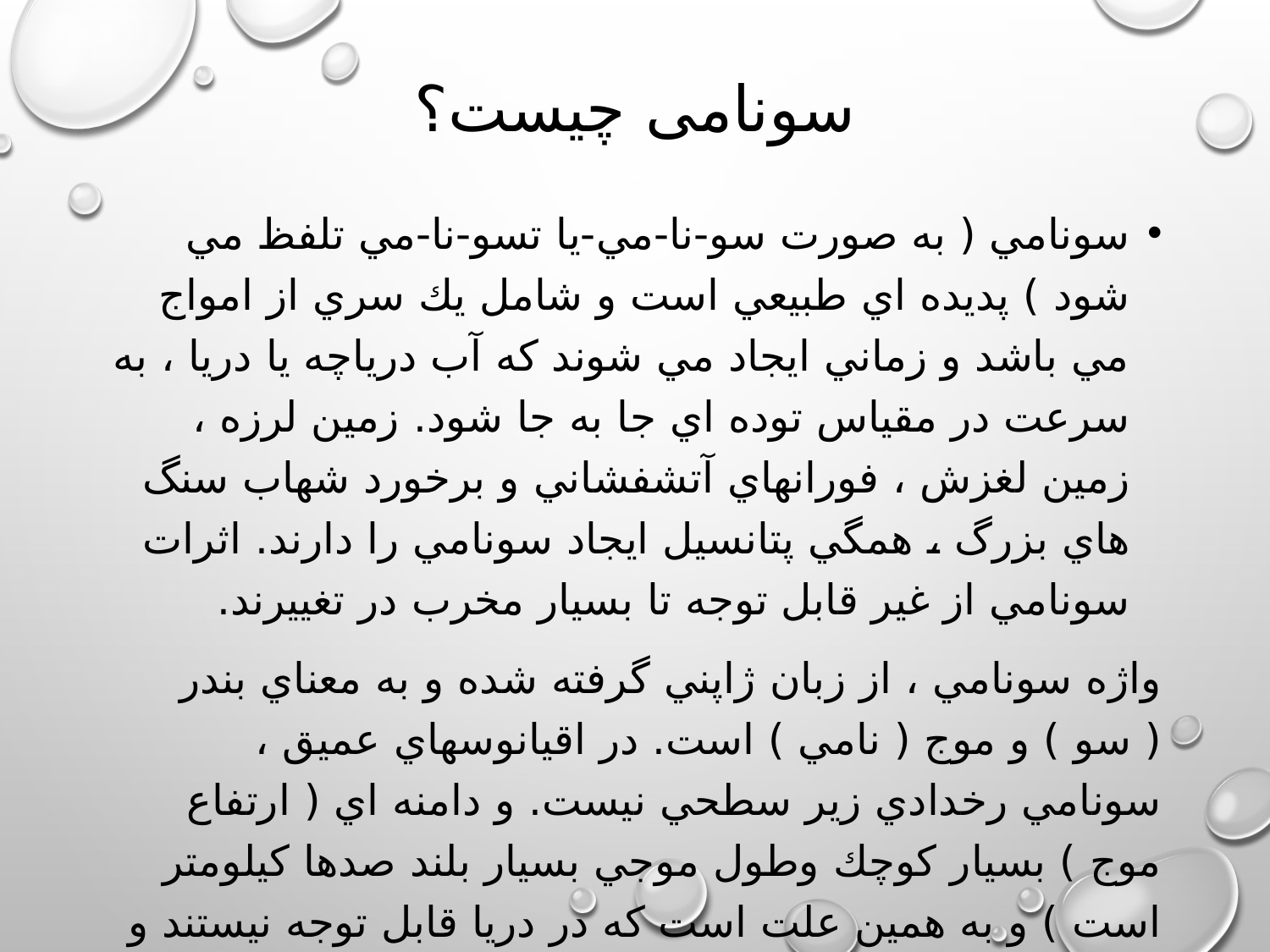

# سونامی چیست؟
سونامي ( به صورت سو-نا-مي-يا تسو-نا-مي تلفظ مي شود ) پديده اي طبيعي است و شامل يك سري از امواج مي باشد و زماني ايجاد مي شوند كه آب درياچه يا دريا ، به سرعت در مقياس توده اي جا به جا شود. زمين لرزه ، زمين لغزش ، فورانهاي آتشفشاني و برخورد شهاب سنگ هاي بزرگ ، همگي پتانسيل ايجاد سونامي را دارند. اثرات سونامي از غير قابل توجه تا بسيار مخرب در تغييرند.
واژه سونامي ، از زبان ژاپني گرفته شده و به معناي بندر ( سو ) و موج ( نامي ) است. در اقيانوسهاي عميق ، سونامي رخدادي زير سطحي نيست. و دامنه اي ( ارتفاع موج ) بسيار كوچك وطول موجي بسيار بلند صدها كيلومتر است ) و به همين علت است كه در دريا قابل توجه نيستند و در اقيانوس تنها، امواجی گذرا را تشكيل مي دهد.